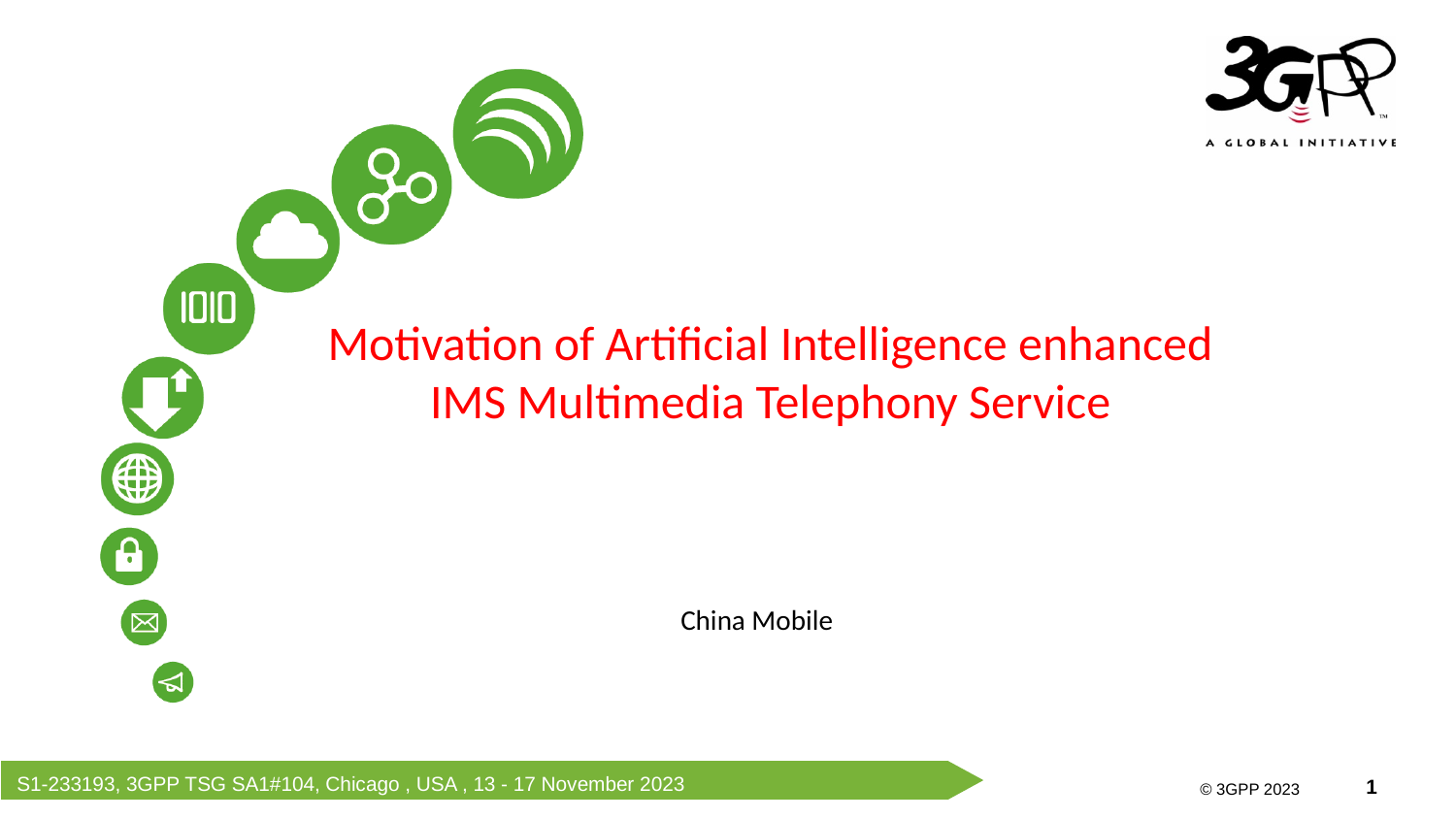

Motivation of Artificial Intelligence enhanced IMS Multimedia Telephony Service

China Mobile

S1-233193, 3GPP TSG SA1#104, Chicago , USA , 13 - 17 November 2023